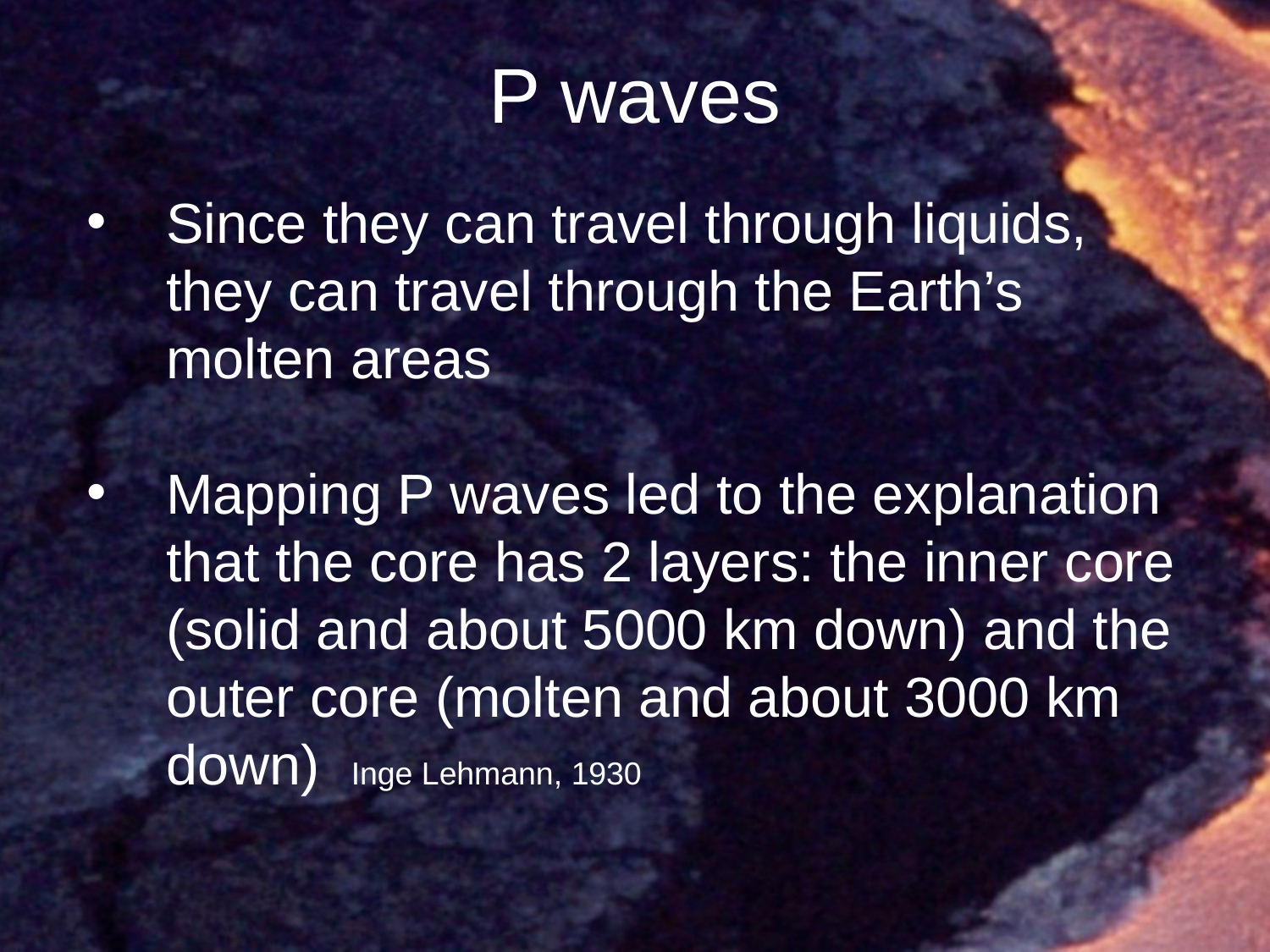

# P waves
Since they can travel through liquids, they can travel through the Earth’s molten areas

Mapping P waves led to the explanation that the core has 2 layers: the inner core (solid and about 5000 km down) and the outer core (molten and about 3000 km down)  Inge Lehmann, 1930